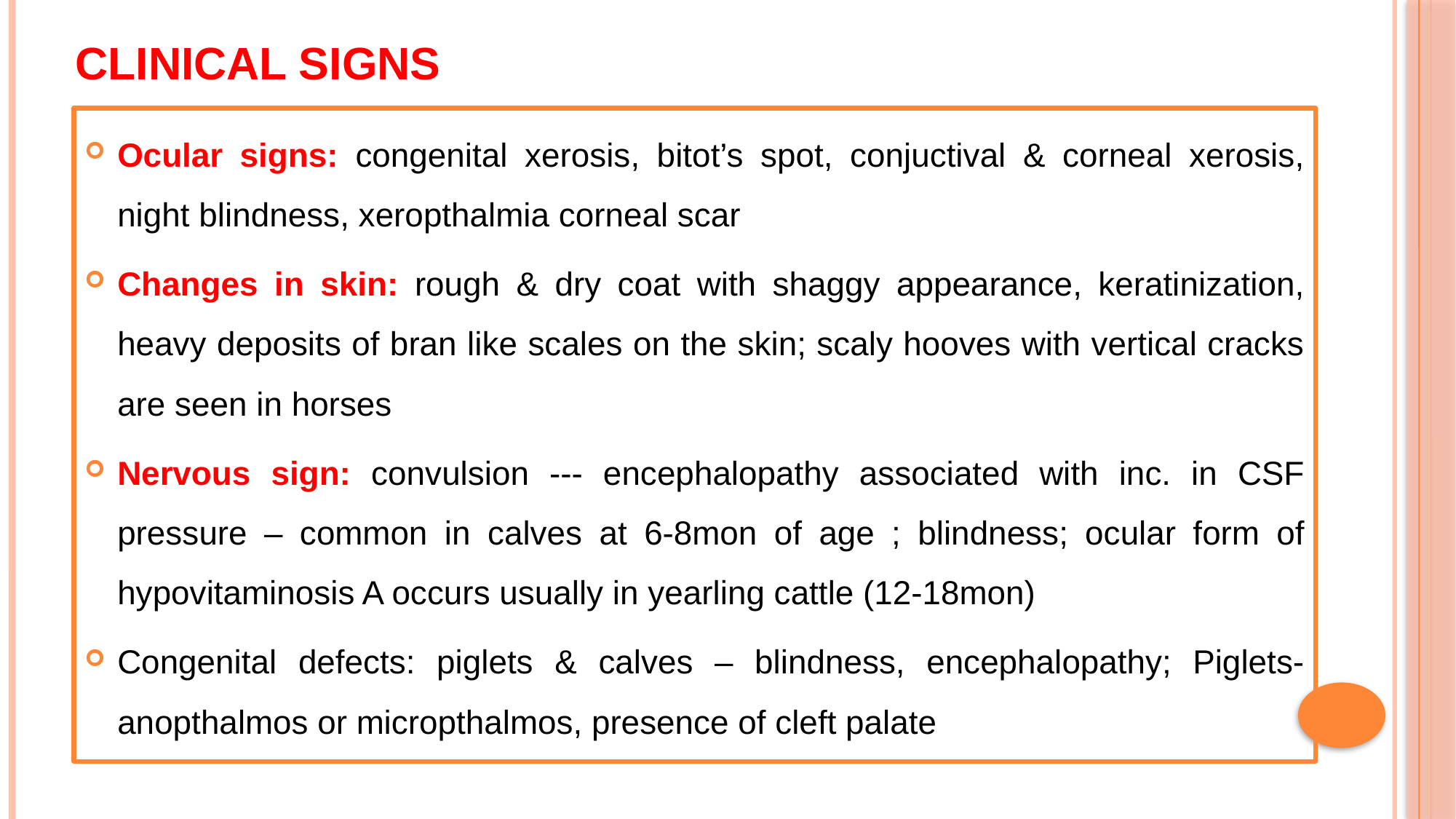

Clinical signs
Ocular signs: congenital xerosis, bitot’s spot, conjuctival & corneal xerosis, night blindness, xeropthalmia corneal scar
Changes in skin: rough & dry coat with shaggy appearance, keratinization, heavy deposits of bran like scales on the skin; scaly hooves with vertical cracks are seen in horses
Nervous sign: convulsion --- encephalopathy associated with inc. in CSF pressure – common in calves at 6-8mon of age ; blindness; ocular form of hypovitaminosis A occurs usually in yearling cattle (12-18mon)
Congenital defects: piglets & calves – blindness, encephalopathy; Piglets- anopthalmos or micropthalmos, presence of cleft palate